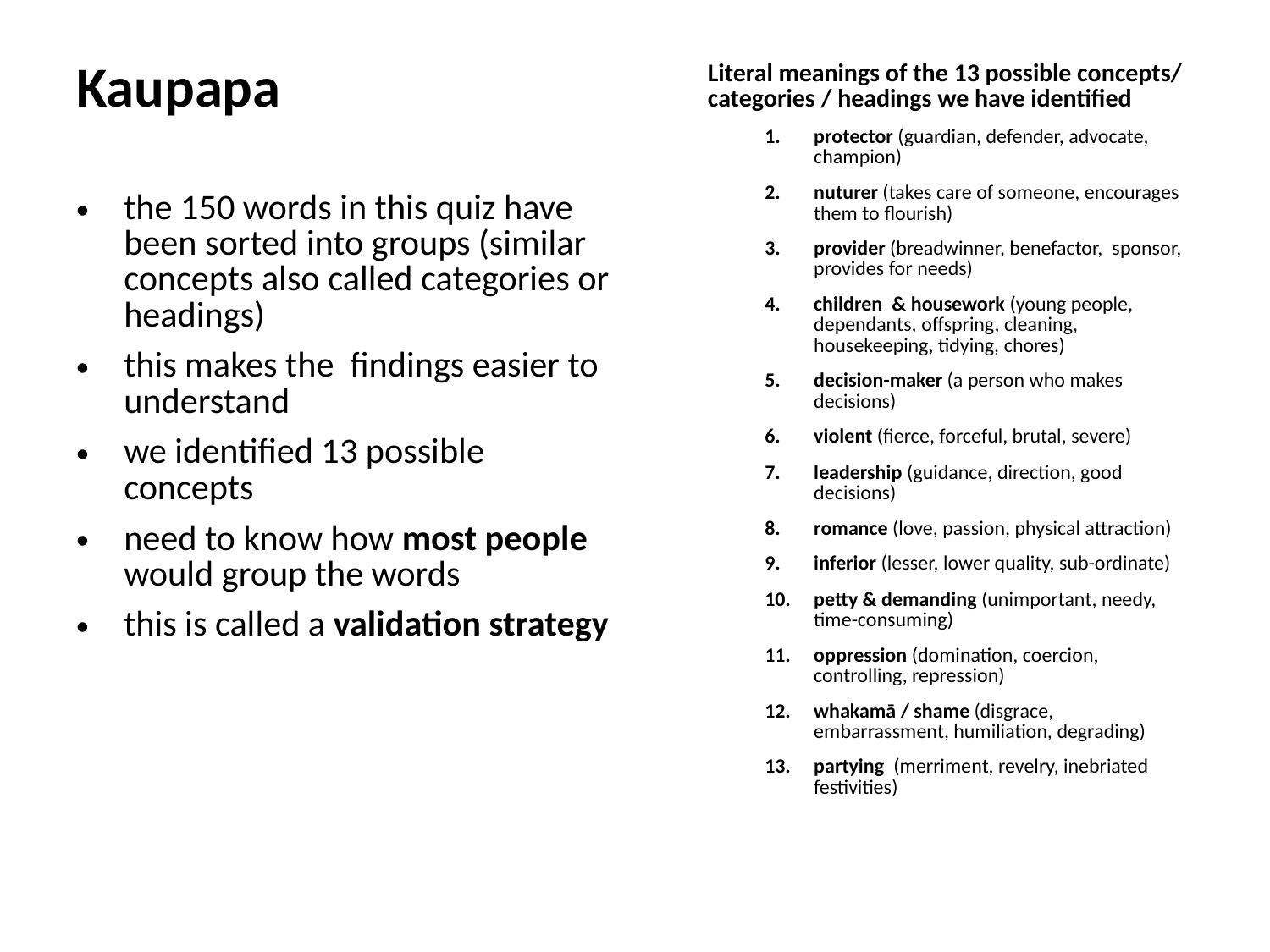

# Kaupapa
Literal meanings of the 13 possible concepts/ categories / headings we have identified
protector (guardian, defender, advocate, champion)
nuturer (takes care of someone, encourages them to flourish)
provider (breadwinner, benefactor,  sponsor, provides for needs)
children  & housework (young people, dependants, offspring, cleaning, housekeeping, tidying, chores)
decision-maker (a person who makes decisions)
violent (fierce, forceful, brutal, severe)
leadership (guidance, direction, good decisions)
romance (love, passion, physical attraction)
inferior (lesser, lower quality, sub-ordinate)
petty & demanding (unimportant, needy, time-consuming)
oppression (domination, coercion, controlling, repression)
whakamā / shame (disgrace, embarrassment, humiliation, degrading)
partying  (merriment, revelry, inebriated festivities)

the 150 words in this quiz have been sorted into groups (similar concepts also called categories or headings)
this makes the  findings easier to understand
we identified 13 possible concepts
need to know how most people would group the words
this is called a validation strategy